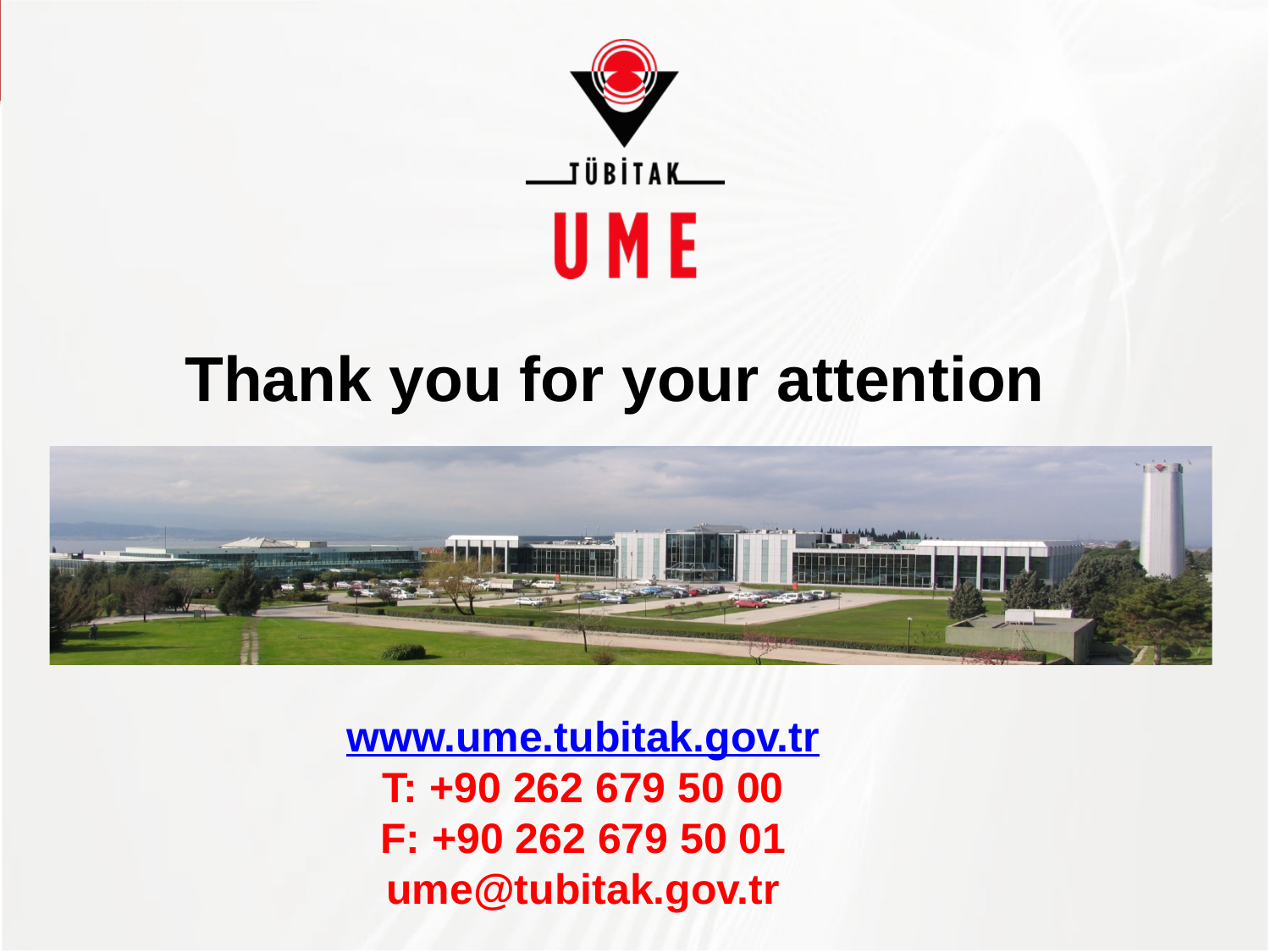

Thank you for your attention

www.ume.tubitak.gov.tr
T: +90 262 679 50 00
F: +90 262 679 50 01
ume@tubitak.gov.tr